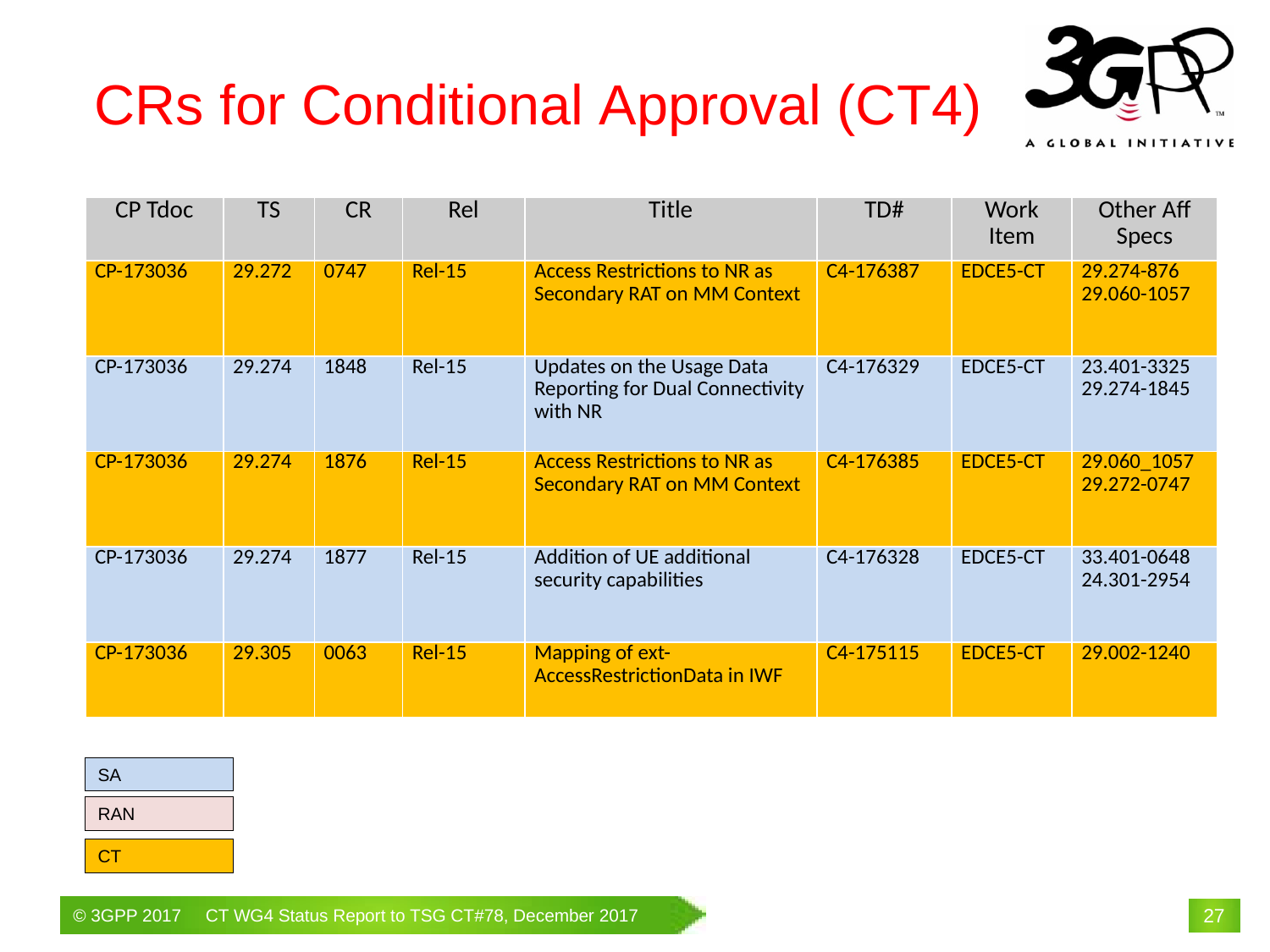

# CRs for Conditional Approval (CT4)
| CP Tdoc | TS | CR | Rel | Title | TD# | Work Item | Other Aff Specs |
| --- | --- | --- | --- | --- | --- | --- | --- |
| CP-173036 | 29.272 | 0747 | Rel-15 | Access Restrictions to NR as Secondary RAT on MM Context | C4-176387 | EDCE5-CT | 29.274-876 29.060-1057 |
| CP-173036 | 29.274 | 1848 | Rel-15 | Updates on the Usage Data Reporting for Dual Connectivity with NR | C4-176329 | EDCE5-CT | 23.401-3325 29.274-1845 |
| CP-173036 | 29.274 | 1876 | Rel-15 | Access Restrictions to NR as Secondary RAT on MM Context | C4-176385 | EDCE5-CT | 29.060\_1057 29.272-0747 |
| CP-173036 | 29.274 | 1877 | Rel-15 | Addition of UE additional security capabilities | C4-176328 | EDCE5-CT | 33.401-0648 24.301-2954 |
| CP-173036 | 29.305 | 0063 | Rel-15 | Mapping of ext-AccessRestrictionData in IWF | C4-175115 | EDCE5-CT | 29.002-1240 |
SA
RAN
CT